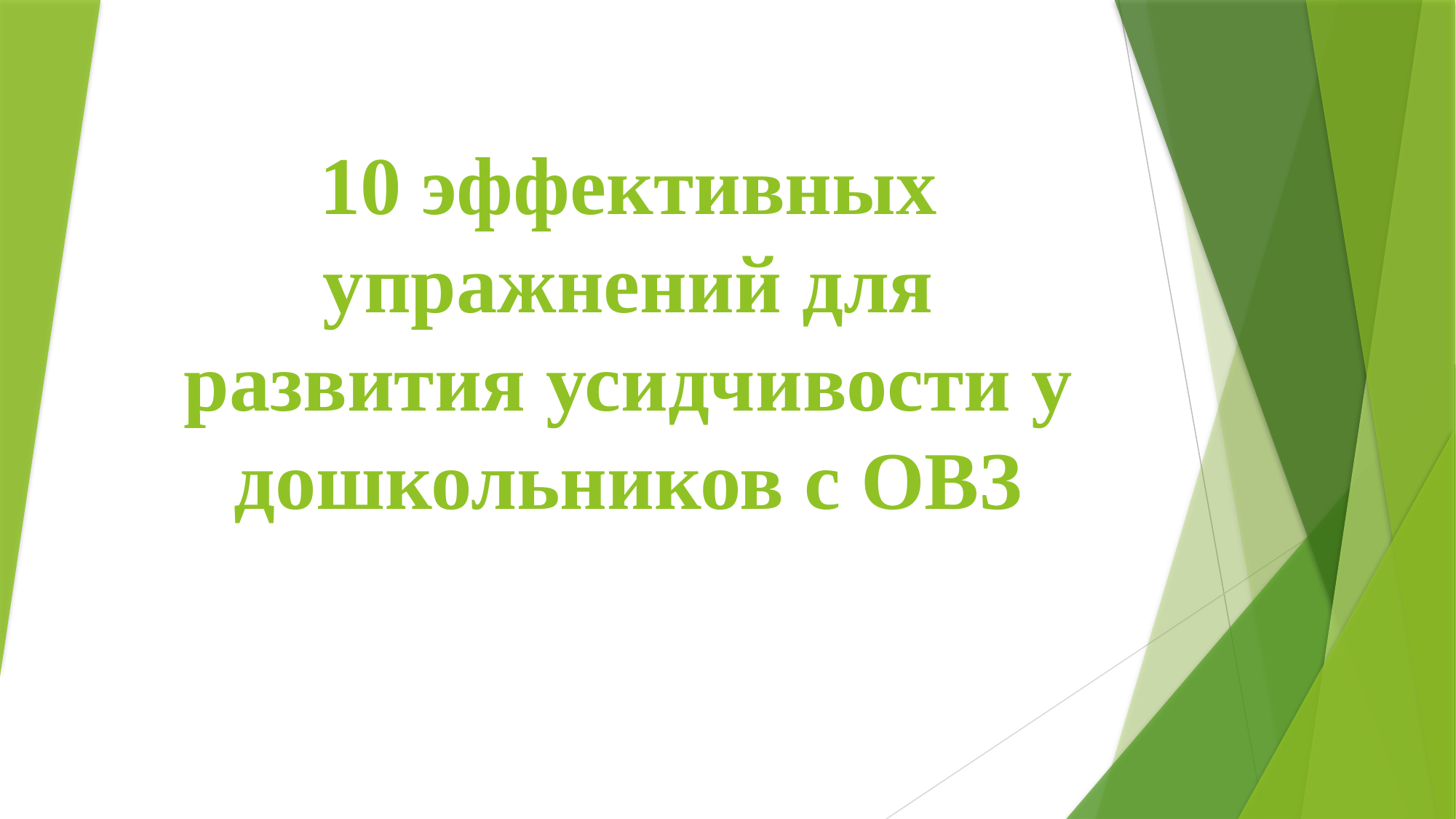

# 10 эффективных упражнений для развития усидчивости у дошкольников с ОВЗ